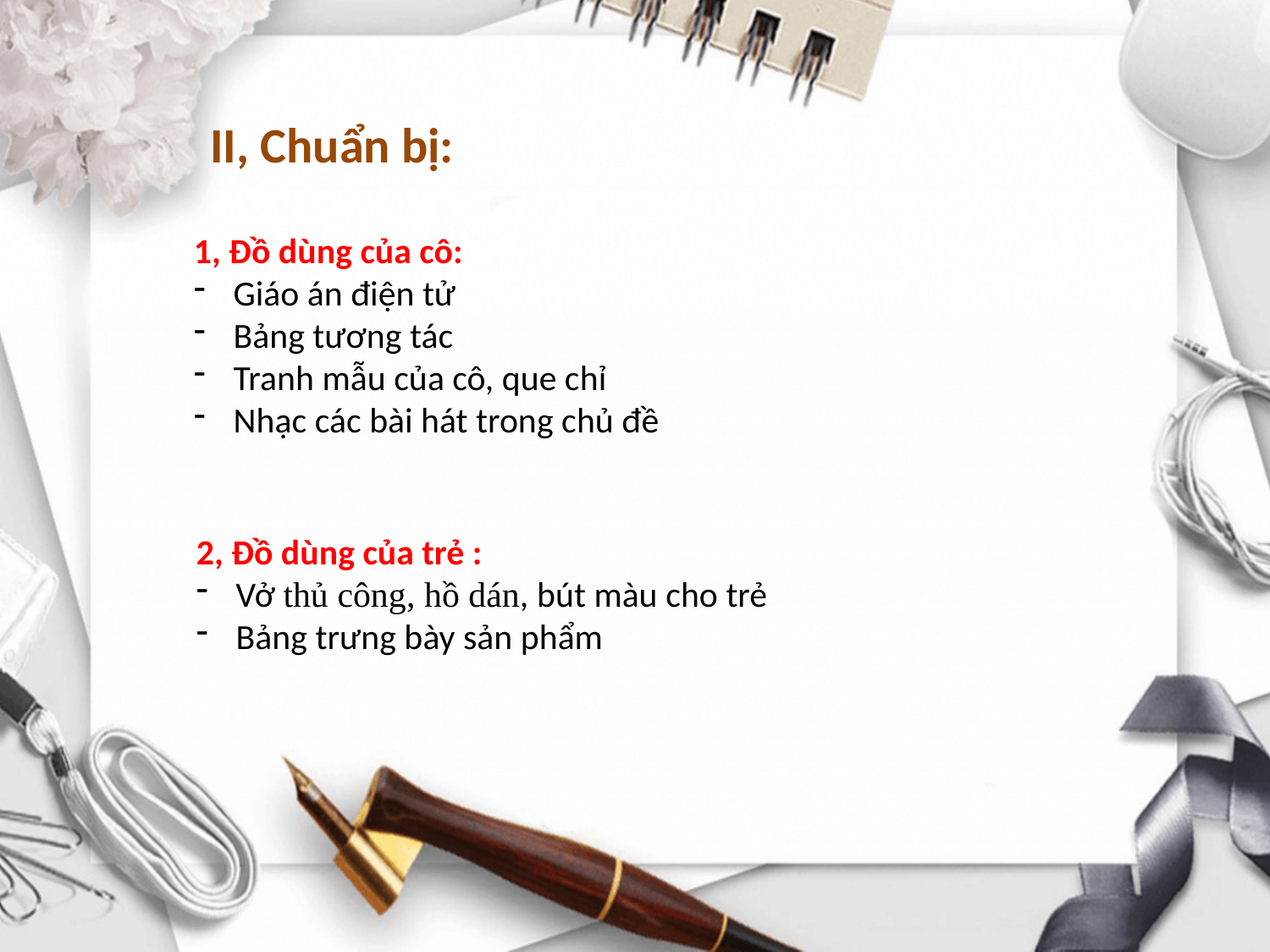

II, Chuẩn bị:
1, Đồ dùng của cô:
Giáo án điện tử
Bảng tương tác
Tranh mẫu của cô, que chỉ
Nhạc các bài hát trong chủ đề

2, Đồ dùng của trẻ :
Vở thủ công, hồ dán, bút màu cho trẻ
Bảng trưng bày sản phẩm